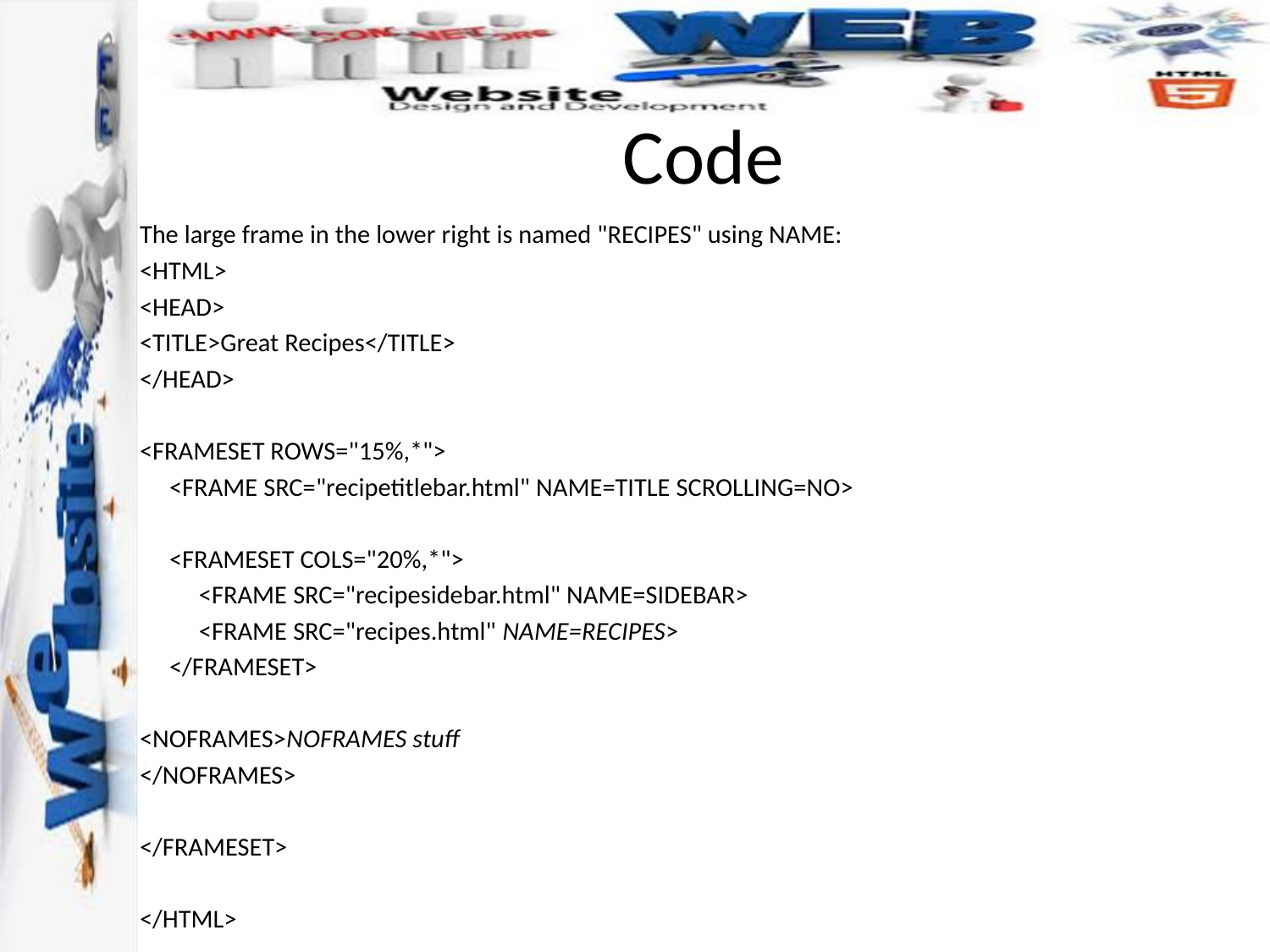

# Code
The large frame in the lower right is named "RECIPES" using NAME:
<HTML>
<HEAD>
<TITLE>Great Recipes</TITLE>
</HEAD>

<FRAMESET ROWS="15%,*">
     <FRAME SRC="recipetitlebar.html" NAME=TITLE SCROLLING=NO>

     <FRAMESET COLS="20%,*">
          <FRAME SRC="recipesidebar.html" NAME=SIDEBAR>
          <FRAME SRC="recipes.html" NAME=RECIPES>
     </FRAMESET>

<NOFRAMES>NOFRAMES stuff
</NOFRAMES>

</FRAMESET>

</HTML>